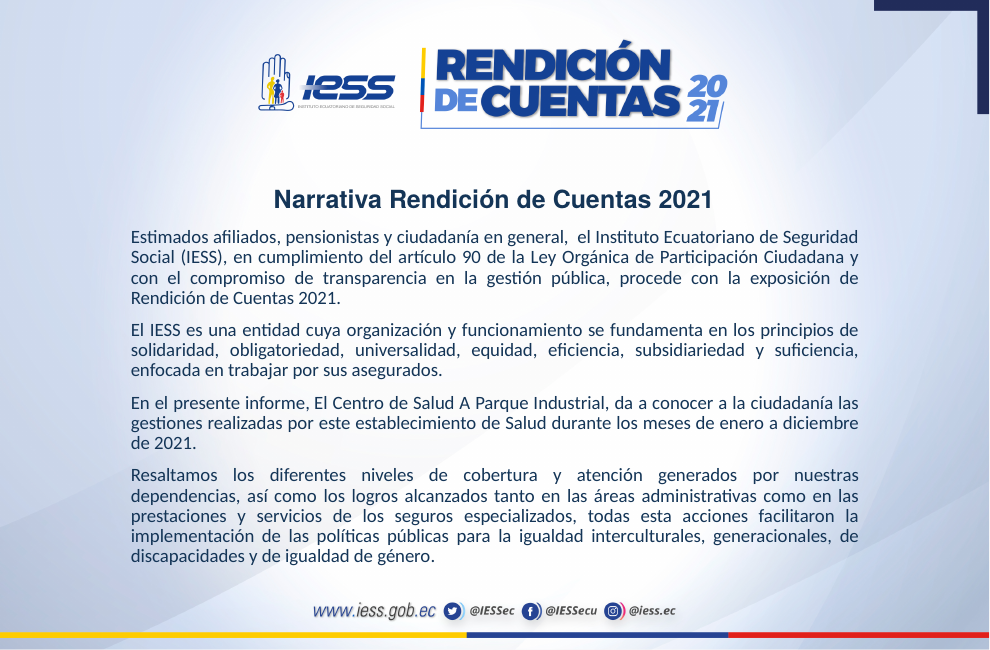

Texto: Se debe usar la tipografía Helvética.
Títulos y subtítulos: Deberán estar en negrilla, con el espacio entre caracteres, “Estrecho”, y a un tamaño más grande del texto general del post.

Texto General: El tamaño deberá ser menor al del titulo o subtitulo.
# Narrativa Rendición de Cuentas 2021
Estimados afiliados, pensionistas y ciudadanía en general,  el Instituto Ecuatoriano de Seguridad Social (IESS), en cumplimiento del artículo 90 de la Ley Orgánica de Participación Ciudadana y con el compromiso de transparencia en la gestión pública, procede con la exposición de Rendición de Cuentas 2021.
El IESS es una entidad cuya organización y funcionamiento se fundamenta en los principios de solidaridad, obligatoriedad, universalidad, equidad, eficiencia, subsidiariedad y suficiencia, enfocada en trabajar por sus asegurados.
En el presente informe, El Centro de Salud A Parque Industrial, da a conocer a la ciudadanía las gestiones realizadas por este establecimiento de Salud durante los meses de enero a diciembre de 2021.
Resaltamos los diferentes niveles de cobertura y atención generados por nuestras dependencias, así como los logros alcanzados tanto en las áreas administrativas como en las prestaciones y servicios de los seguros especializados, todas esta acciones facilitaron la implementación de las políticas públicas para la igualdad interculturales, generacionales, de discapacidades y de igualdad de género.